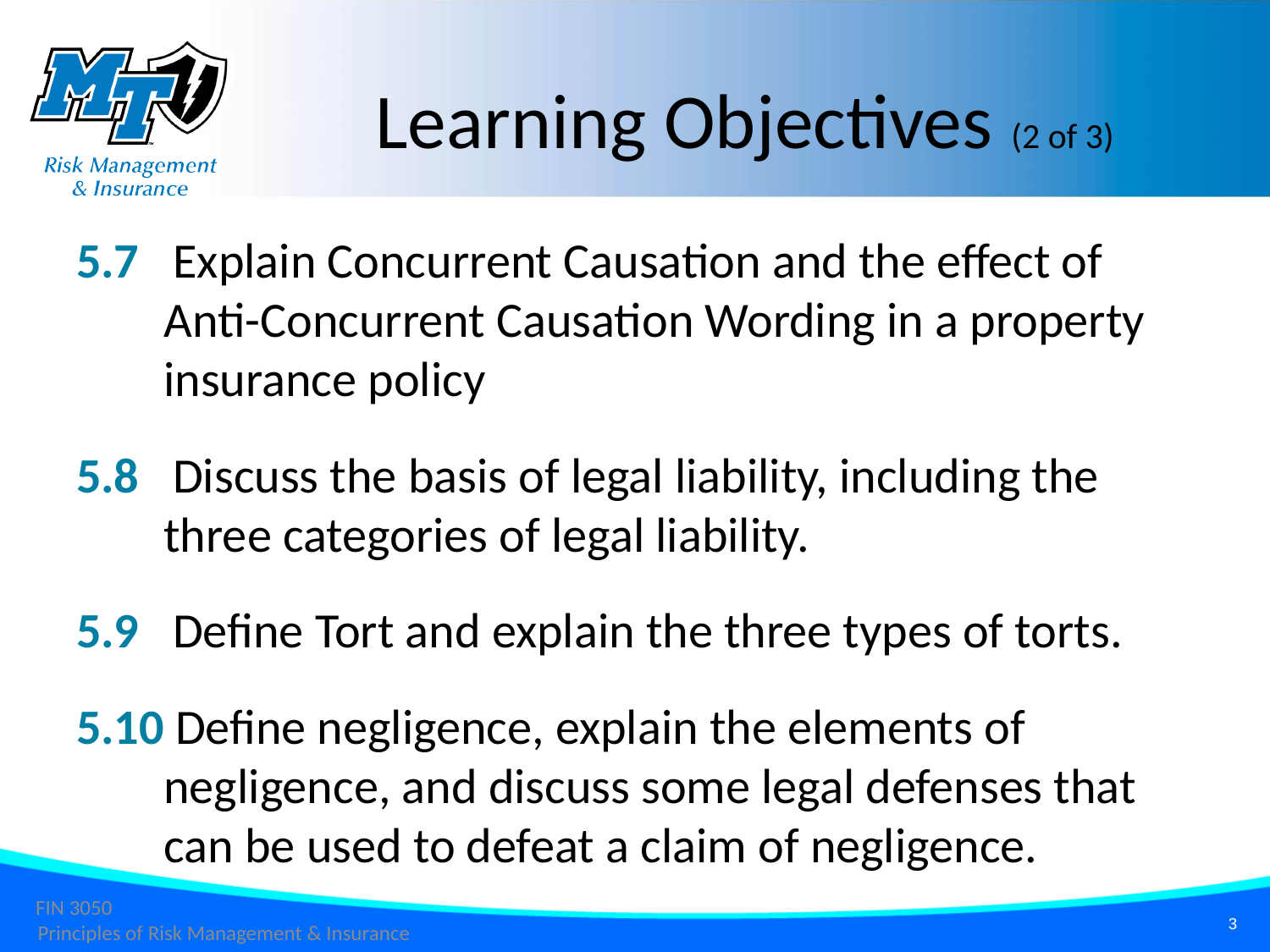

# Learning Objectives (2 of 3)
5.7   Explain Concurrent Causation and the effect of Anti-Concurrent Causation Wording in a property insurance policy

5.8   Discuss the basis of legal liability, including the three categories of legal liability.

5.9   Define Tort and explain the three types of torts.

5.10 Define negligence, explain the elements of negligence, and discuss some legal defenses that can be used to defeat a claim of negligence.

3